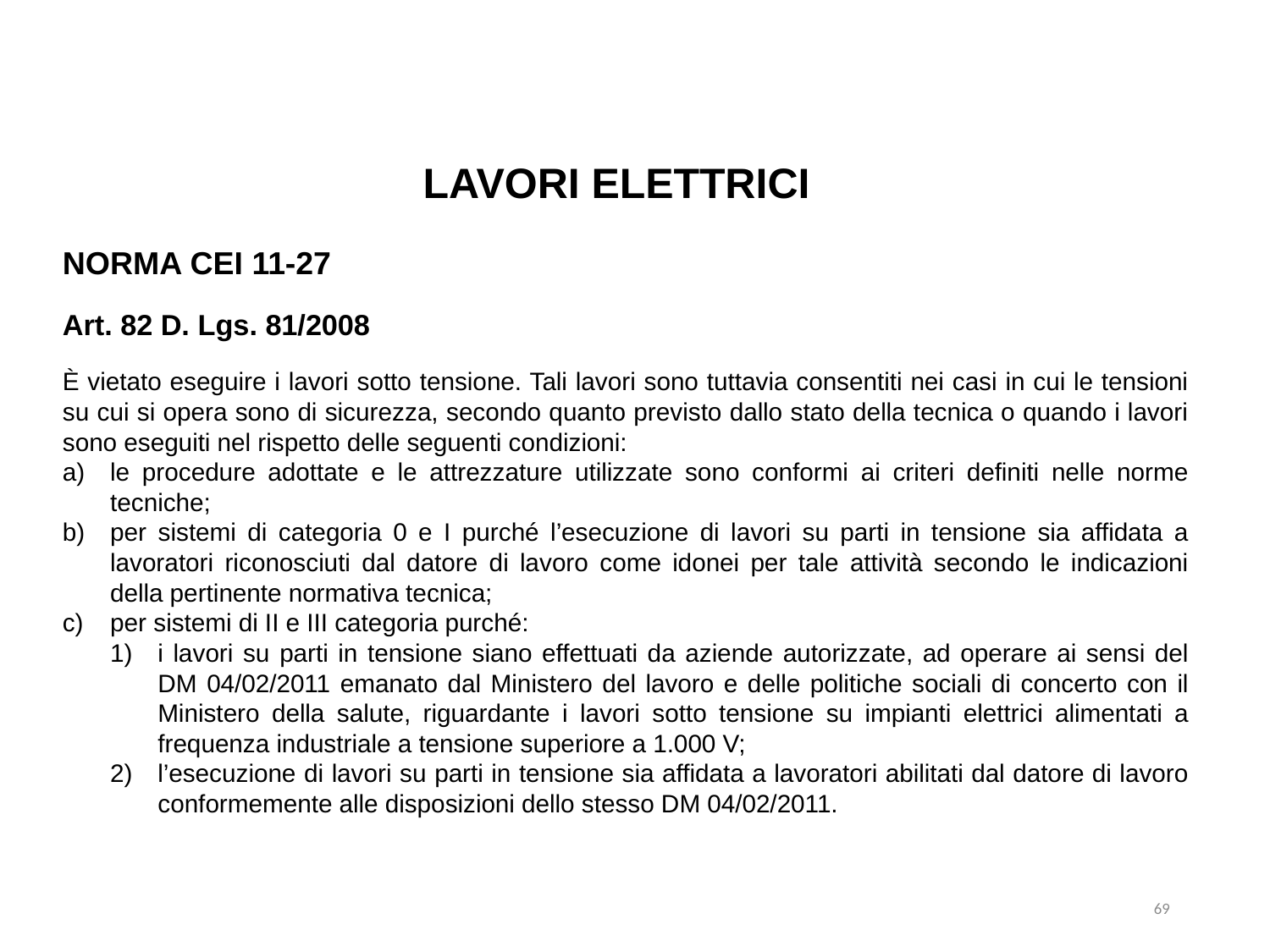

LAVORI ELETTRICI
NORMA CEI 11-27
Art. 82 D. Lgs. 81/2008
È vietato eseguire i lavori sotto tensione. Tali lavori sono tuttavia consentiti nei casi in cui le tensioni su cui si opera sono di sicurezza, secondo quanto previsto dallo stato della tecnica o quando i lavori sono eseguiti nel rispetto delle seguenti condizioni:
le procedure adottate e le attrezzature utilizzate sono conformi ai criteri definiti nelle norme tecniche;
per sistemi di categoria 0 e I purché l’esecuzione di lavori su parti in tensione sia affidata a lavoratori riconosciuti dal datore di lavoro come idonei per tale attività secondo le indicazioni della pertinente normativa tecnica;
per sistemi di II e III categoria purché:
i lavori su parti in tensione siano effettuati da aziende autorizzate, ad operare ai sensi del DM 04/02/2011 emanato dal Ministero del lavoro e delle politiche sociali di concerto con il Ministero della salute, riguardante i lavori sotto tensione su impianti elettrici alimentati a frequenza industriale a tensione superiore a 1.000 V;
l’esecuzione di lavori su parti in tensione sia affidata a lavoratori abilitati dal datore di lavoro conformemente alle disposizioni dello stesso DM 04/02/2011.
69